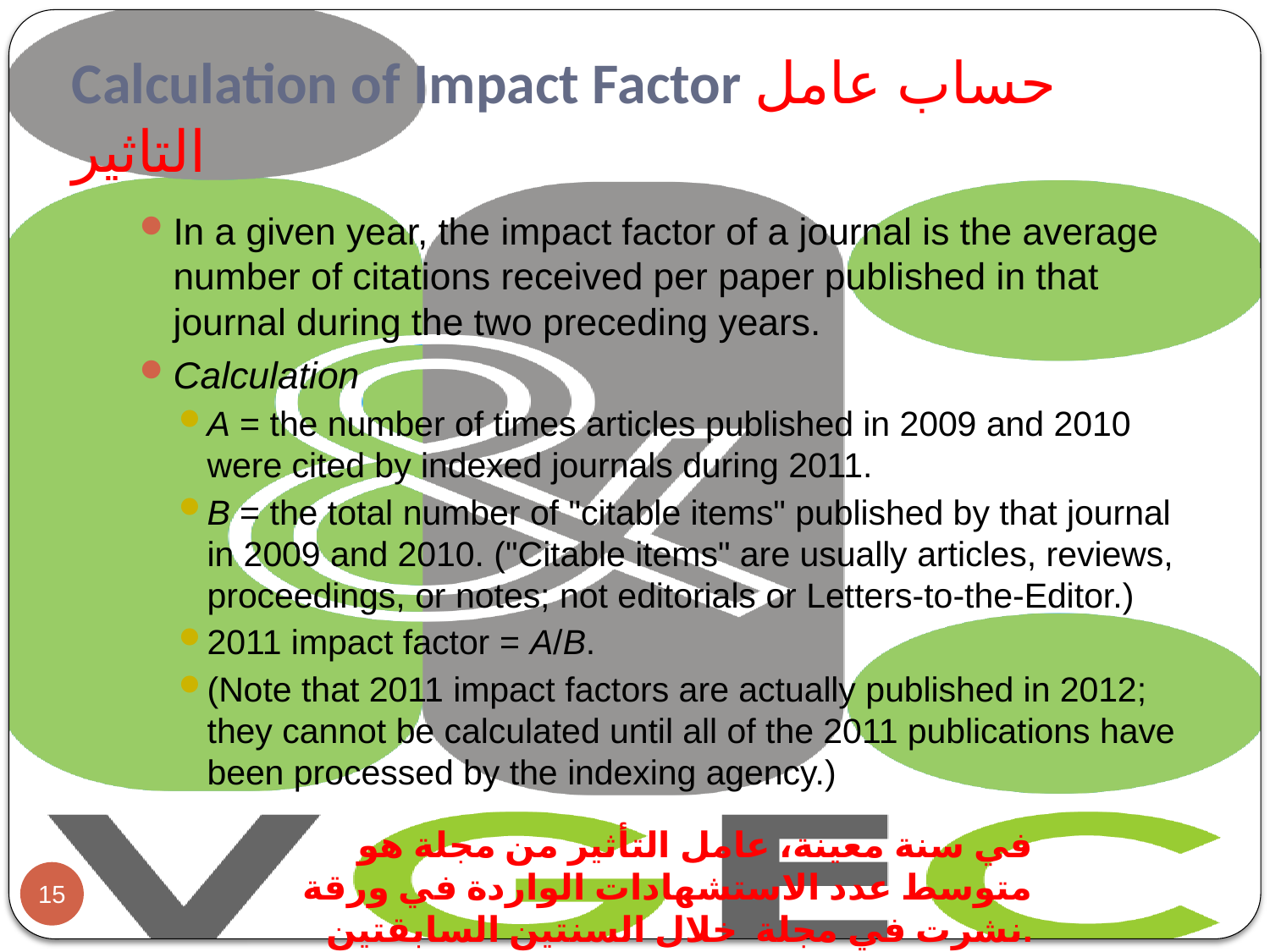

# Calculation of Impact Factor حساب عامل التاثير
In a given year, the impact factor of a journal is the average number of citations received per paper published in that journal during the two preceding years.
Calculation
A = the number of times articles published in 2009 and 2010 were cited by indexed journals during 2011.
B = the total number of "citable items" published by that journal in 2009 and 2010. ("Citable items" are usually articles, reviews, proceedings, or notes; not editorials or Letters-to-the-Editor.)
2011 impact factor = A/B.
(Note that 2011 impact factors are actually published in 2012; they cannot be calculated until all of the 2011 publications have been processed by the indexing agency.)

في سنة معينة، عامل التأثير من مجلة هو متوسط عدد الاستشهادات الواردة في ورقة نشرت في مجلة  خلال السنتين السابقتين.
15